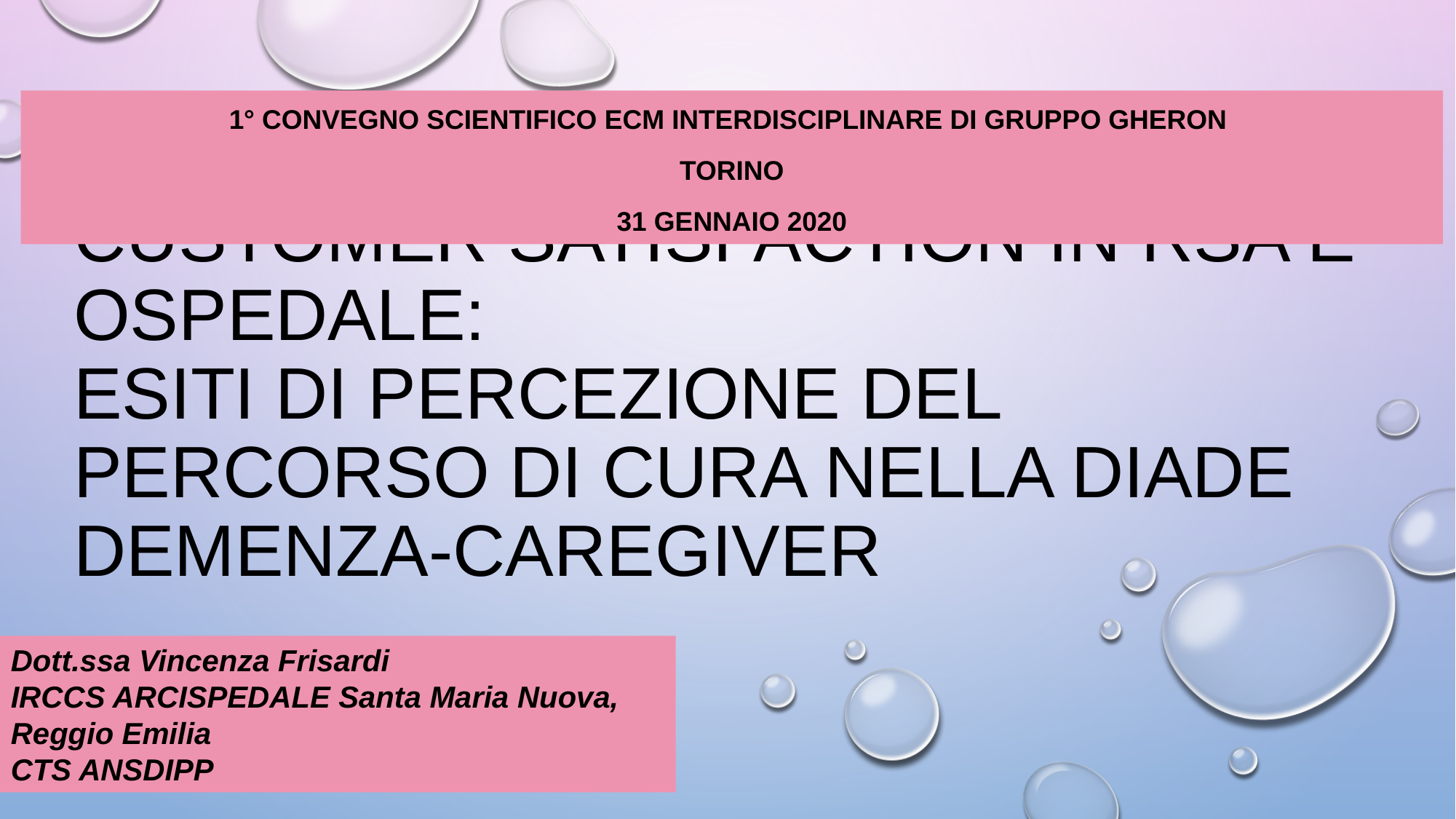

1° CONVEGNO SCIENTIFICO ECM INTERDISCIPLINARE DI GRUPPO GHERON
TORINO
31 gennaio 2020
# Customer satisfaction in RSA e  Ospedale: esiti di percezione del percorso di cura nella diade demenza-caregiver
Dott.ssa Vincenza Frisardi
IRCCS ARCISPEDALE Santa Maria Nuova, Reggio Emilia
CTS ANSDIPP